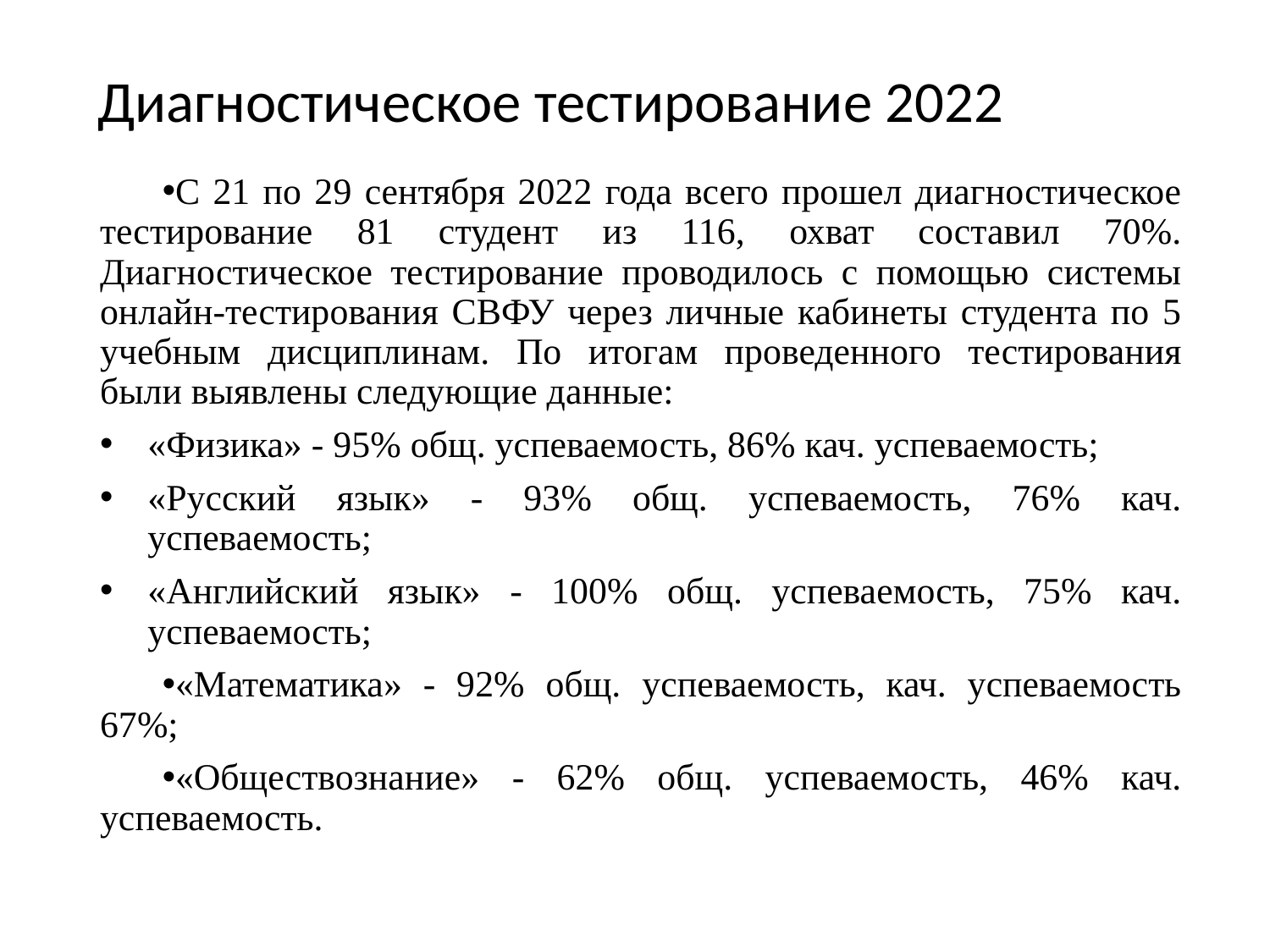

# Диагностическое тестирование 2022
С 21 по 29 сентября 2022 года всего прошел диагностическое тестирование 81 студент из 116, охват составил 70%. Диагностическое тестирование проводилось с помощью системы онлайн-тестирования СВФУ через личные кабинеты студента по 5 учебным дисциплинам. По итогам проведенного тестирования были выявлены следующие данные:
«Физика» - 95% общ. успеваемость, 86% кач. успеваемость;
«Русский язык» - 93% общ. успеваемость, 76% кач. успеваемость;
«Английский язык» - 100% общ. успеваемость, 75% кач. успеваемость;
«Математика» - 92% общ. успеваемость, кач. успеваемость 67%;
«Обществознание» - 62% общ. успеваемость, 46% кач. успеваемость.